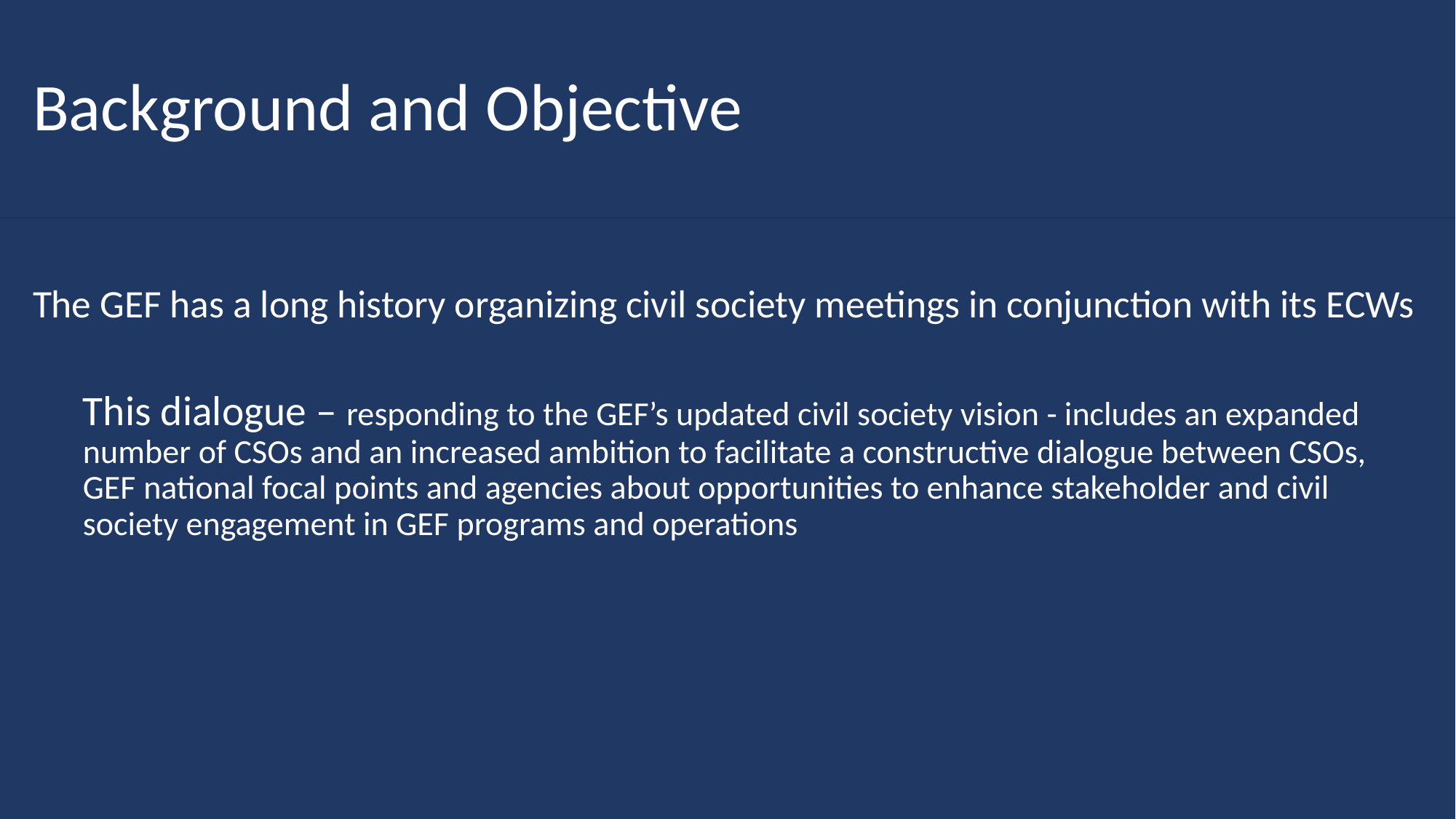

# Background and Objective

The GEF has a long history organizing civil society meetings in conjunction with its ECWs

This dialogue – responding to the GEF’s updated civil society vision - includes an expanded number of CSOs and an increased ambition to facilitate a constructive dialogue between CSOs, GEF national focal points and agencies about opportunities to enhance stakeholder and civil society engagement in GEF programs and operations